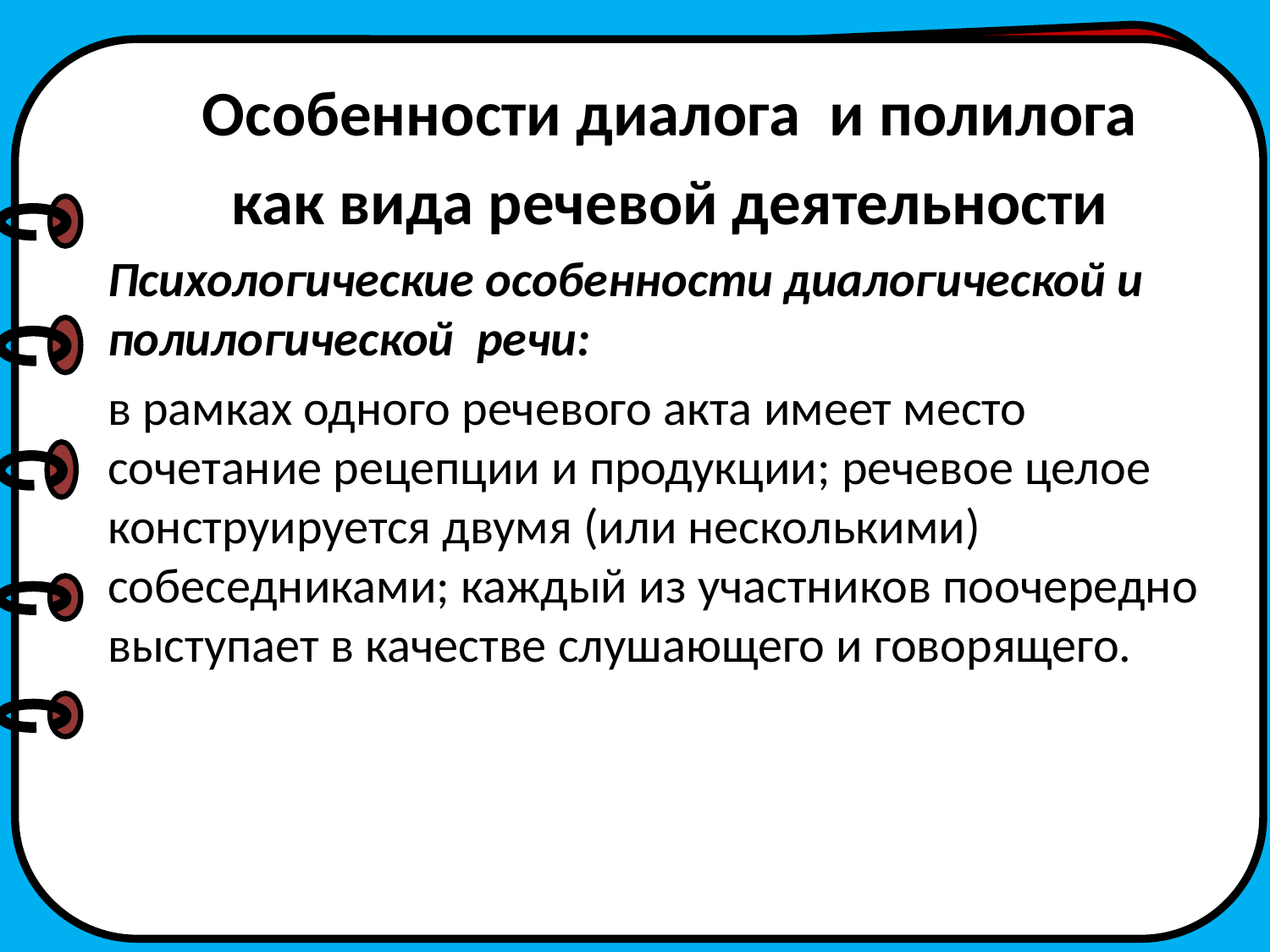

Особенности диалога  и полилога
как вида речевой деятельности
Психологические особенности диалогической и полилогической  речи:
в рамках одного речевого акта имеет место сочетание рецепции и продукции; речевое целое конструируется двумя (или несколькими) собеседниками; каждый из участников поочередно выступает в качестве слушающего и говорящего.